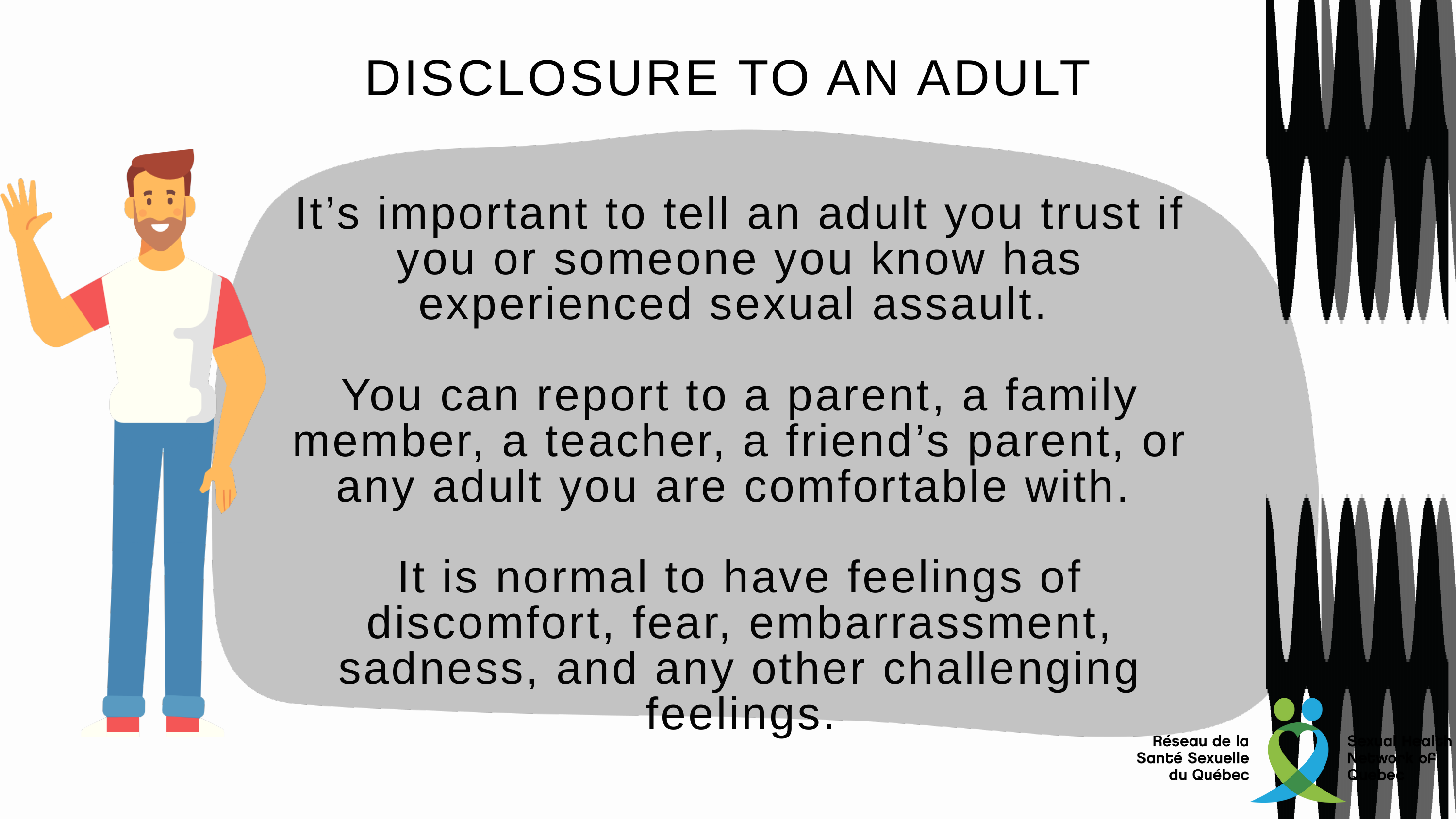

DISCLOSURE TO AN ADULT

It’s important to tell an adult you trust if you or someone you know has experienced sexual assault.

You can report to a parent, a family member, a teacher, a friend’s parent, or any adult you are comfortable with.

It is normal to have feelings of discomfort, fear, embarrassment, sadness, and any other challenging feelings.